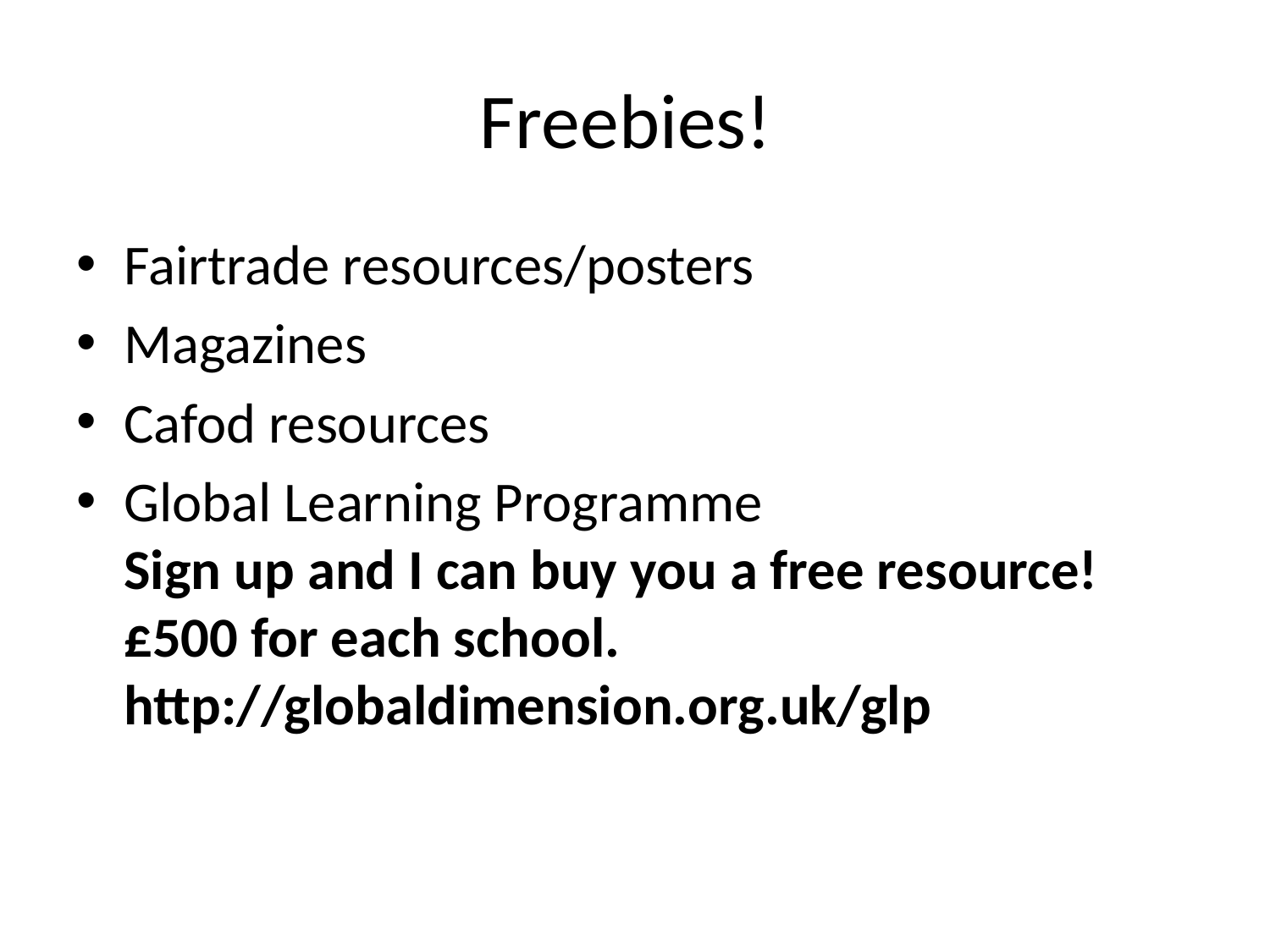

# Freebies!
Fairtrade resources/posters
Magazines
Cafod resources
Global Learning Programme
Sign up and I can buy you a free resource!
£500 for each school.
http://globaldimension.org.uk/glp